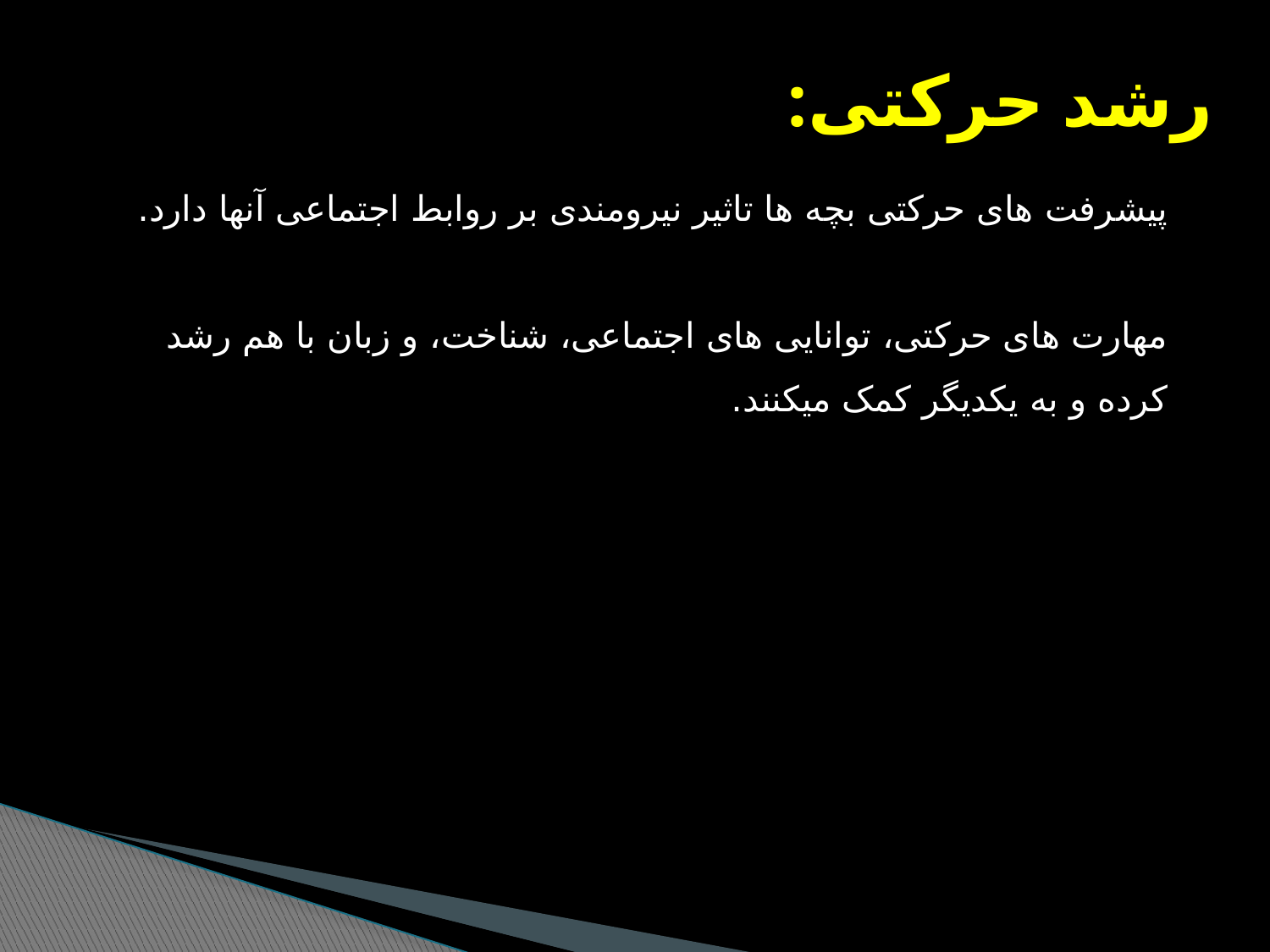

رشد حرکتی:
پیشرفت های حرکتی بچه ها تاثیر نیرومندی بر روابط اجتماعی آنها دارد.

مهارت های حرکتی، توانایی های اجتماعی، شناخت، و زبان با هم رشد کرده و به یکدیگر کمک میکنند.